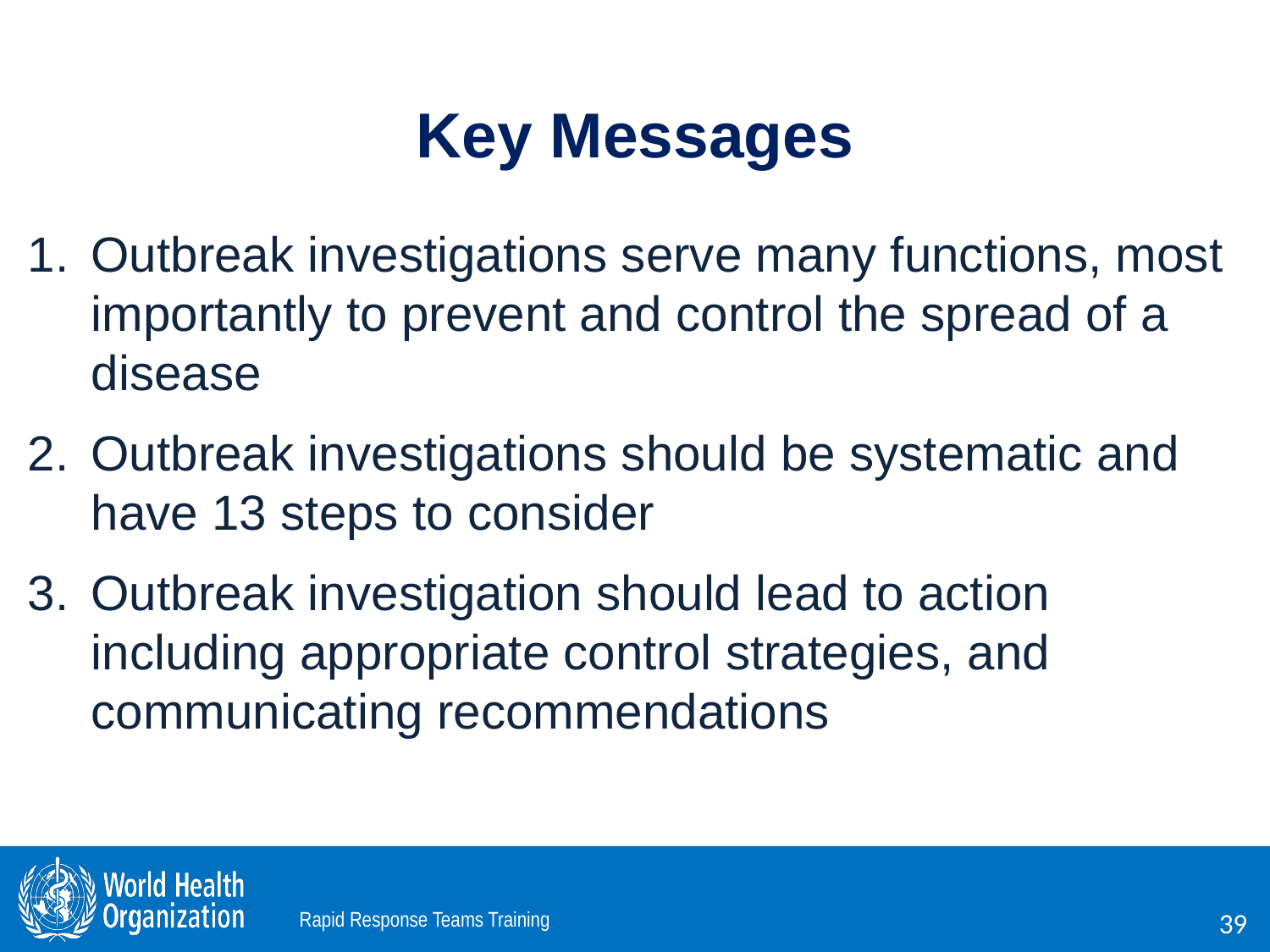

# Key Messages
Outbreak investigations serve many functions, most importantly to prevent and control the spread of a disease
Outbreak investigations should be systematic and have 13 steps to consider
Outbreak investigation should lead to action including appropriate control strategies, and communicating recommendations